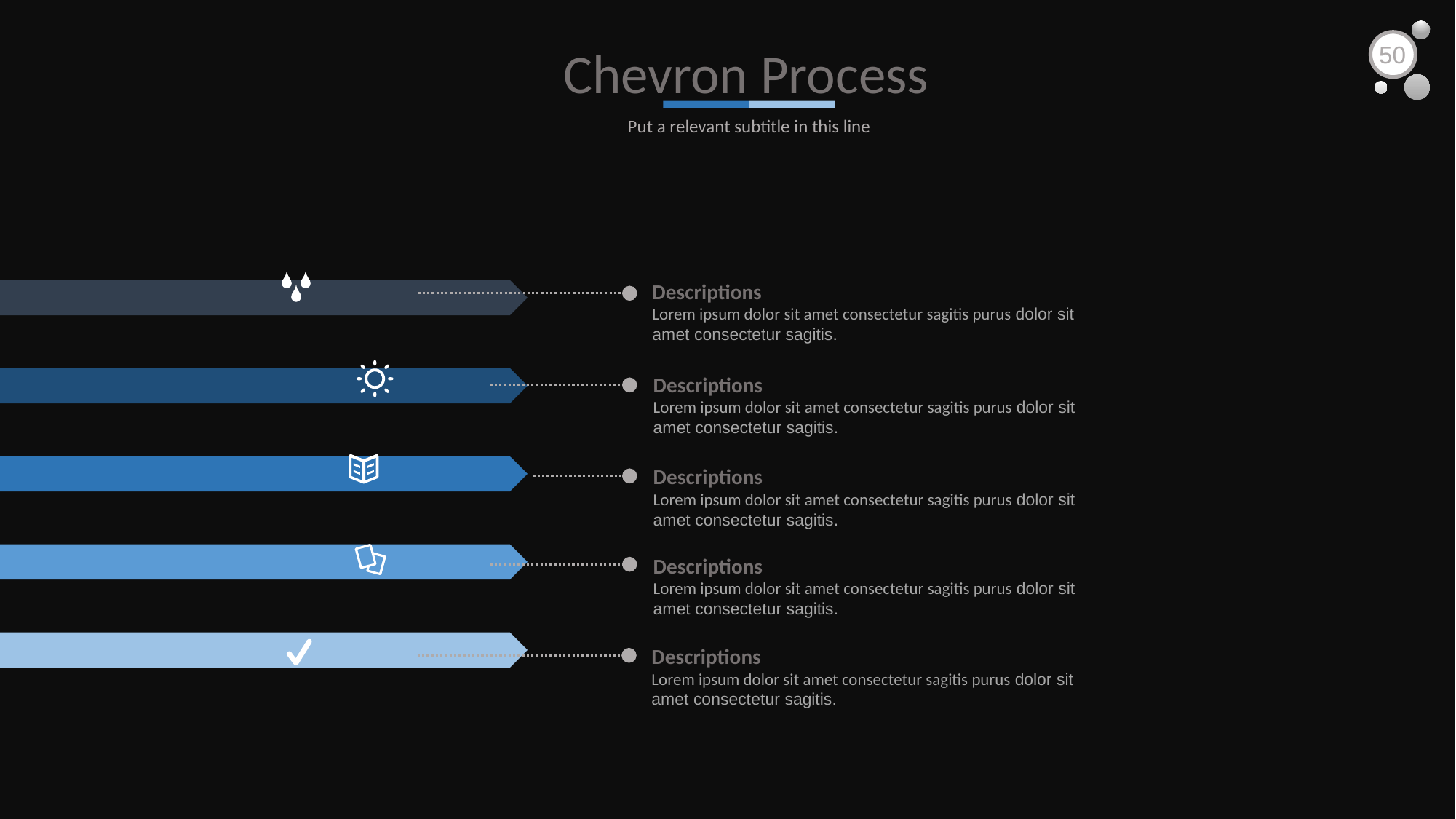

Chevron Process

50

Put a relevant subtitle in this line

Descriptions
Lorem ipsum dolor sit amet consectetur sagitis purus dolor sit amet consectetur sagitis.
Descriptions
Lorem ipsum dolor sit amet consectetur sagitis purus dolor sit amet consectetur sagitis.
Descriptions
Lorem ipsum dolor sit amet consectetur sagitis purus dolor sit amet consectetur sagitis.
Descriptions
Lorem ipsum dolor sit amet consectetur sagitis purus dolor sit amet consectetur sagitis.
Descriptions
Lorem ipsum dolor sit amet consectetur sagitis purus dolor sit amet consectetur sagitis.